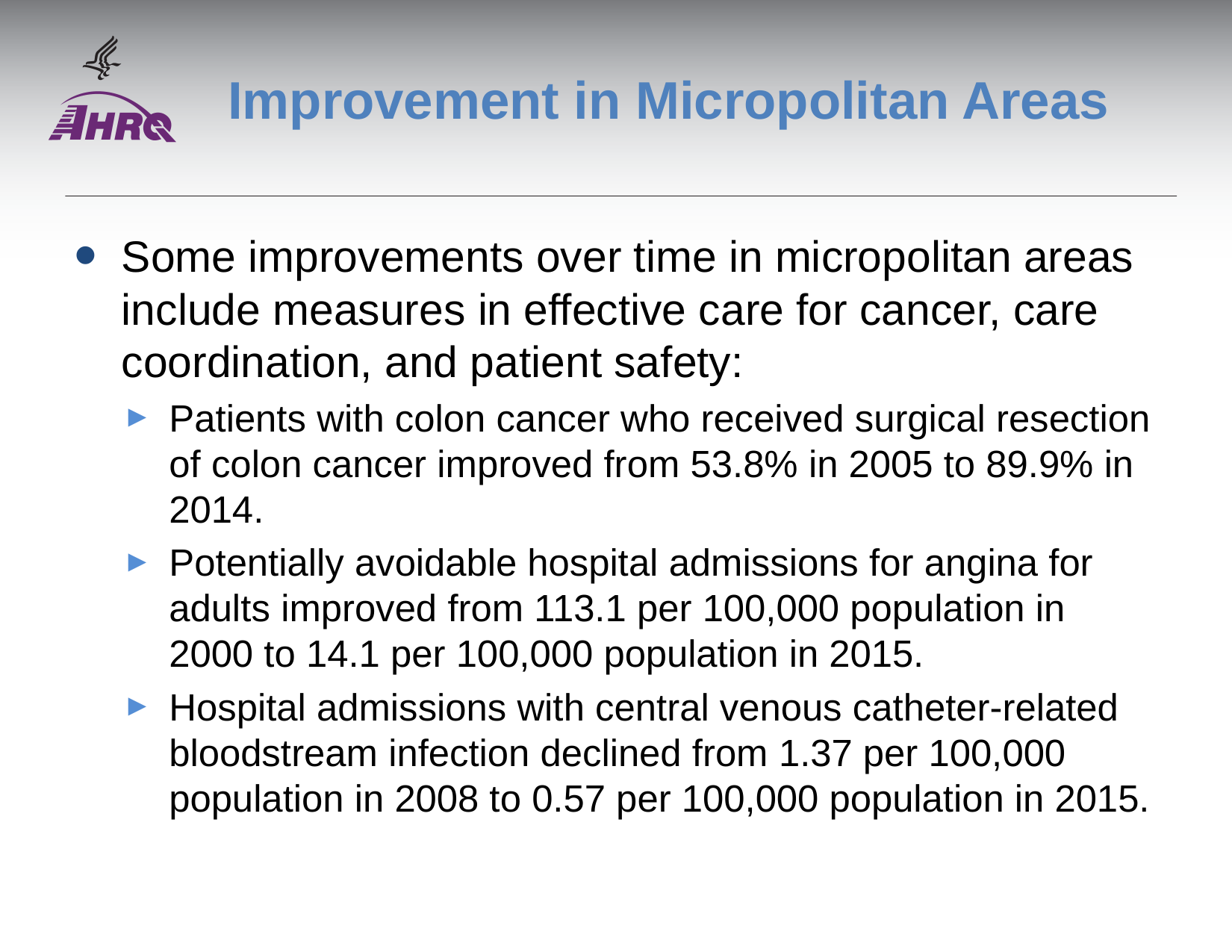

# Improvement in Micropolitan Areas
Some improvements over time in micropolitan areas include measures in effective care for cancer, care coordination, and patient safety:
Patients with colon cancer who received surgical resection of colon cancer improved from 53.8% in 2005 to 89.9% in 2014.
Potentially avoidable hospital admissions for angina for adults improved from 113.1 per 100,000 population in 2000 to 14.1 per 100,000 population in 2015.
Hospital admissions with central venous catheter-related bloodstream infection declined from 1.37 per 100,000 population in 2008 to 0.57 per 100,000 population in 2015.